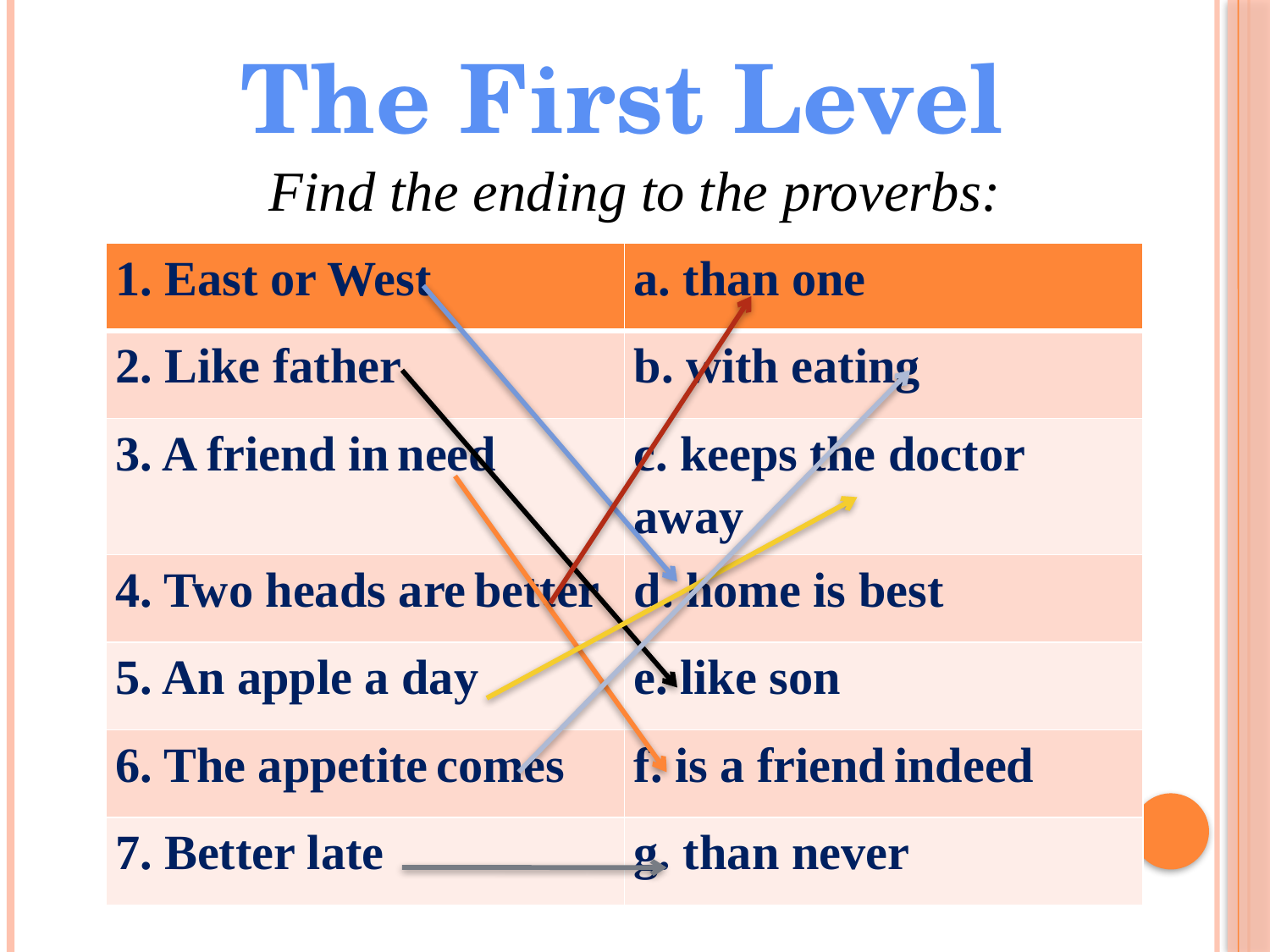

The First Level
Find the ending to the proverbs:
| 1. East or West | a. than one |
| --- | --- |
| 2. Like father | b. with eating |
| 3. A friend in need | c. keeps the doctor away |
| 4. Two heads are better | d. home is best |
| 5. An apple a day | e. like son |
| 6. The appetite comes | f. is a friend indeed |
| 7. Better late | g. than never |